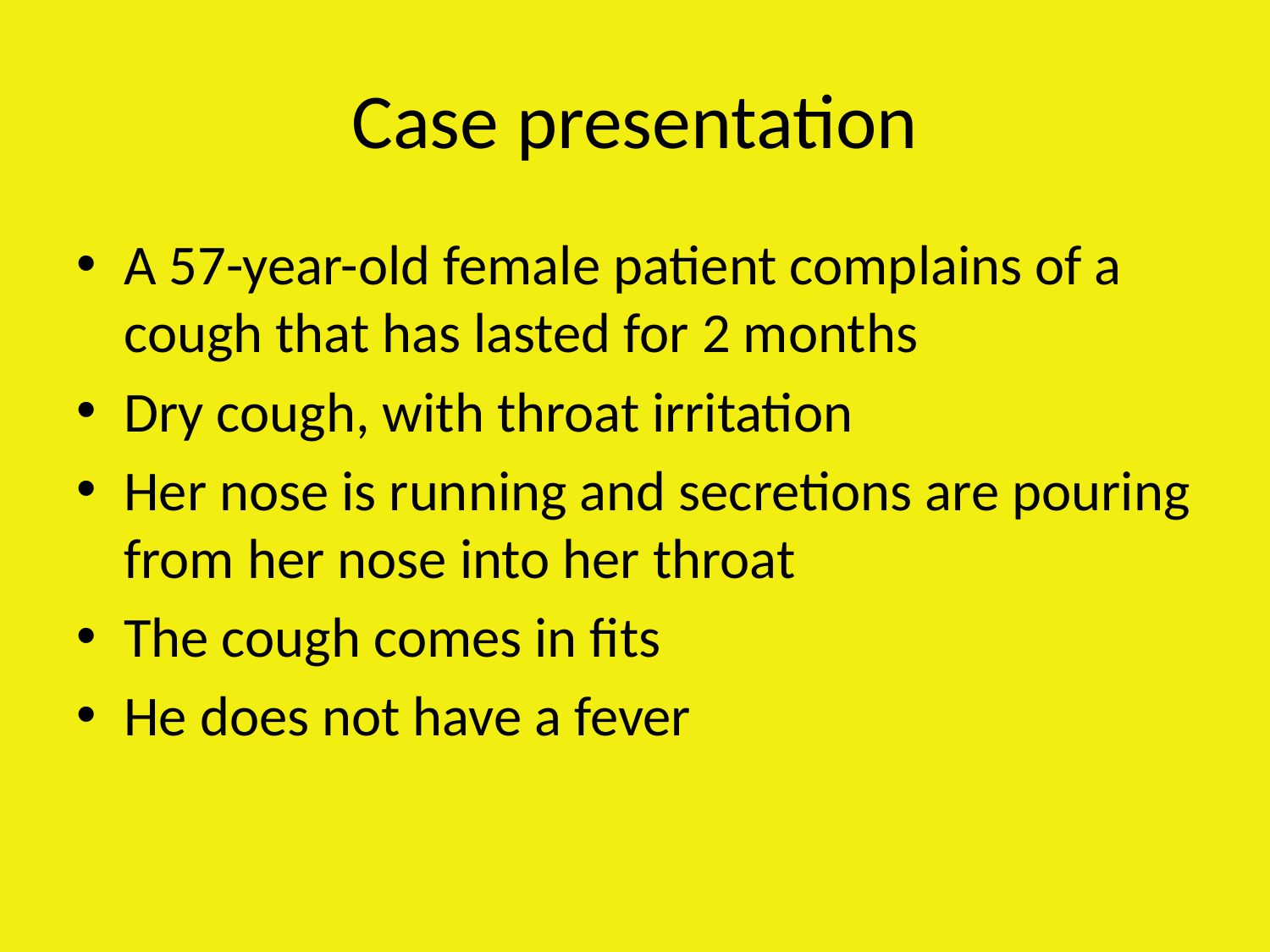

# Case presentation
A 57-year-old female patient complains of a cough that has lasted for 2 months
Dry cough, with throat irritation
Her nose is running and secretions are pouring from her nose into her throat
The cough comes in fits
He does not have a fever